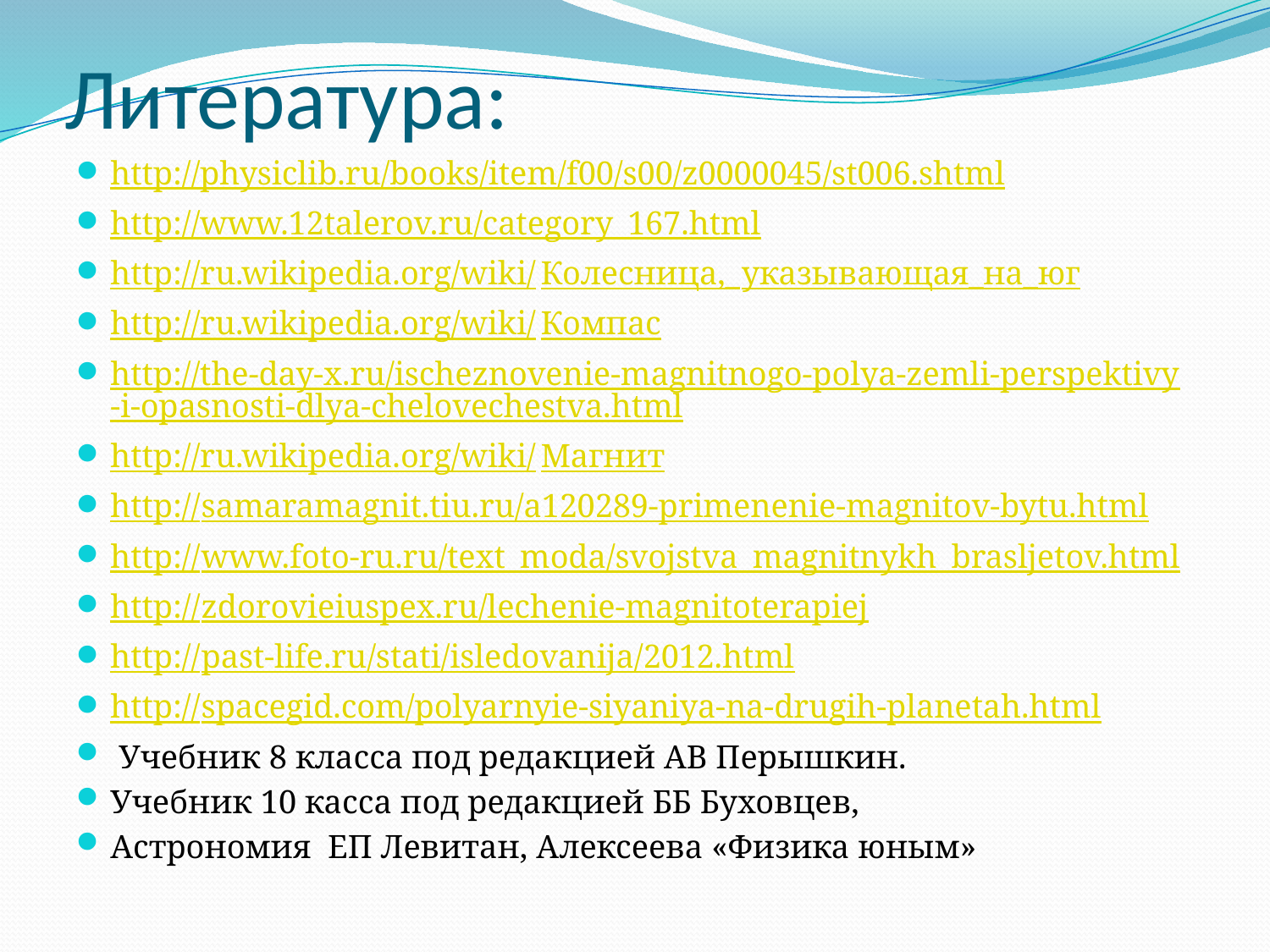

# Литература:
http://physiclib.ru/books/item/f00/s00/z0000045/st006.shtml
http://www.12talerov.ru/category_167.html
http://ru.wikipedia.org/wiki/Колесница,_указывающая_на_юг
http://ru.wikipedia.org/wiki/Компас
http://the-day-x.ru/ischeznovenie-magnitnogo-polya-zemli-perspektivy-i-opasnosti-dlya-chelovechestva.html
http://ru.wikipedia.org/wiki/Магнит
http://samaramagnit.tiu.ru/a120289-primenenie-magnitov-bytu.html
http://www.foto-ru.ru/text_moda/svojstva_magnitnykh_brasljetov.html
http://zdorovieiuspex.ru/lechenie-magnitoterapiej
http://past-life.ru/stati/isledovanija/2012.html
http://spacegid.com/polyarnyie-siyaniya-na-drugih-planetah.html
 Учебник 8 класса под редакцией АВ Перышкин.
Учебник 10 касса под редакцией ББ Буховцев,
Астрономия  ЕП Левитан, Алексеева «Физика юным»